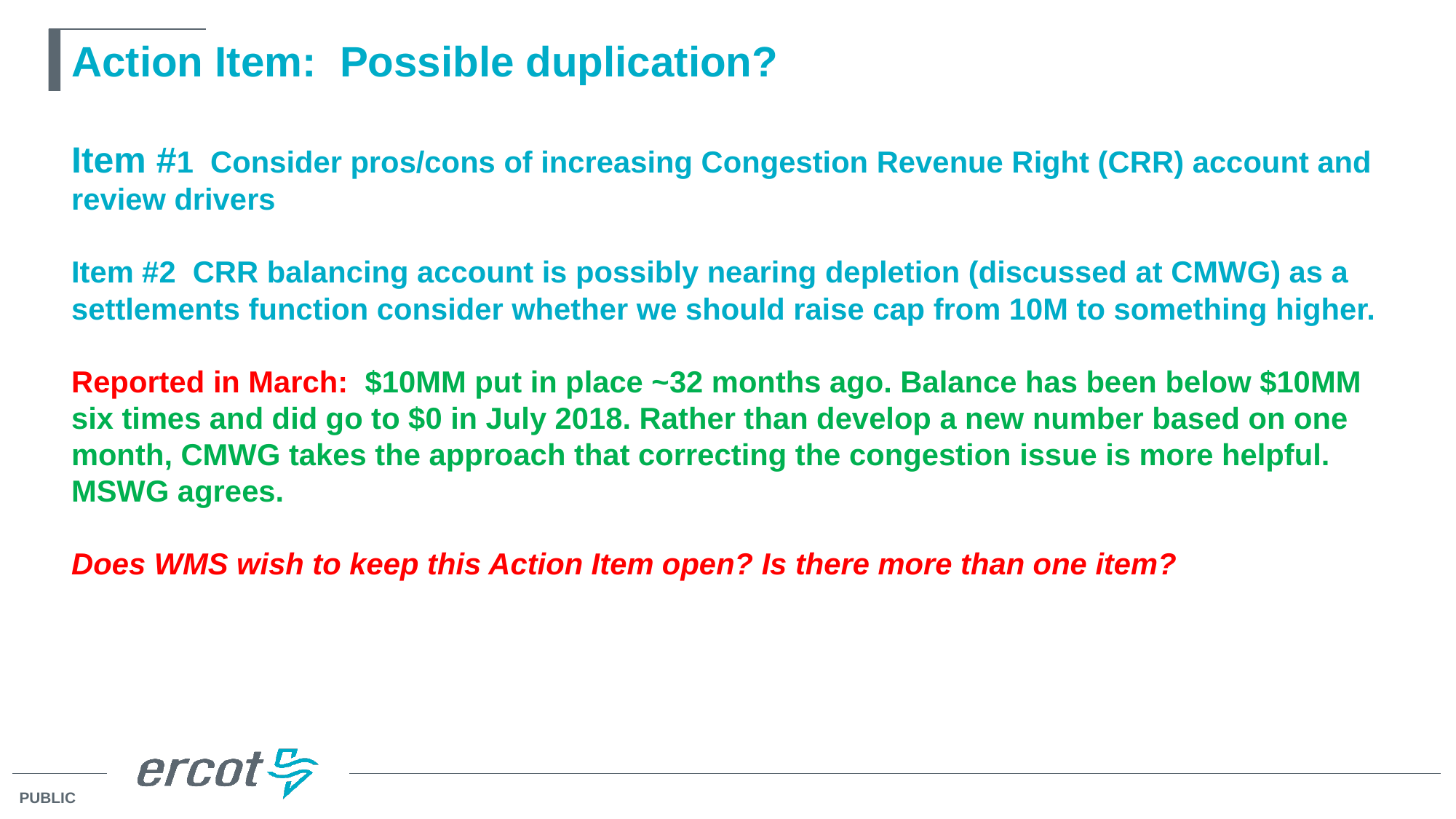

# Action Item:  Possible duplication? Item #1  Consider pros/cons of increasing Congestion Revenue Right (CRR) account and review drivers Item #2  CRR balancing account is possibly nearing depletion (discussed at CMWG) as a settlements function consider whether we should raise cap from 10M to something higher. Reported in March:  $10MM put in place ~32 months ago. Balance has been below $10MM six times and did go to $0 in July 2018. Rather than develop a new number based on one month, CMWG takes the approach that correcting the congestion issue is more helpful. MSWG agrees. Does WMS wish to keep this Action Item open? Is there more than one item?